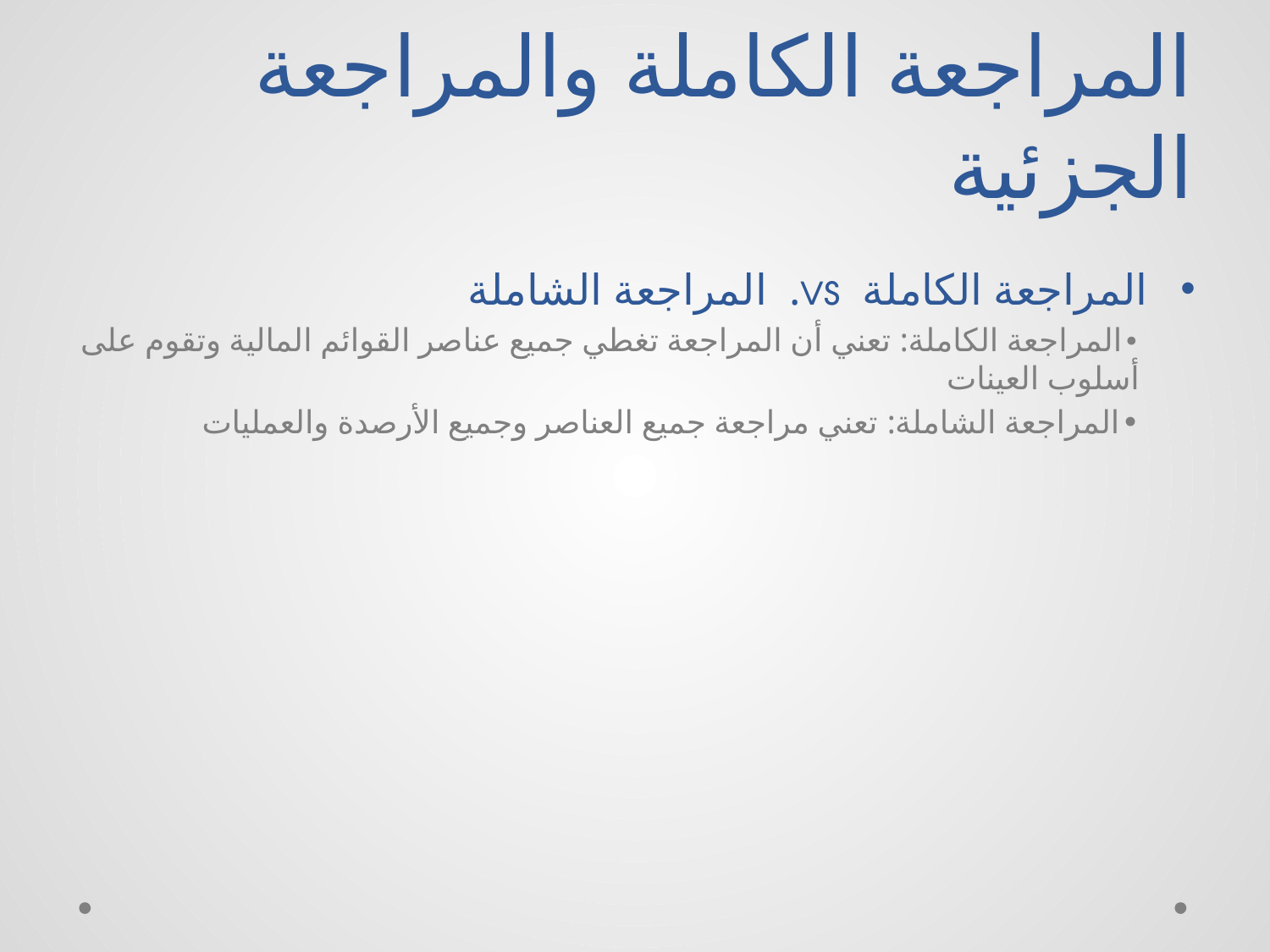

# المراجعة الكاملة والمراجعة الجزئية
المراجعة الكاملة  vs.  المراجعة الشاملة
•	المراجعة الكاملة: تعني أن المراجعة تغطي جميع عناصر القوائم المالية وتقوم على أسلوب العينات
•	المراجعة الشاملة: تعني مراجعة جميع العناصر وجميع الأرصدة والعمليات